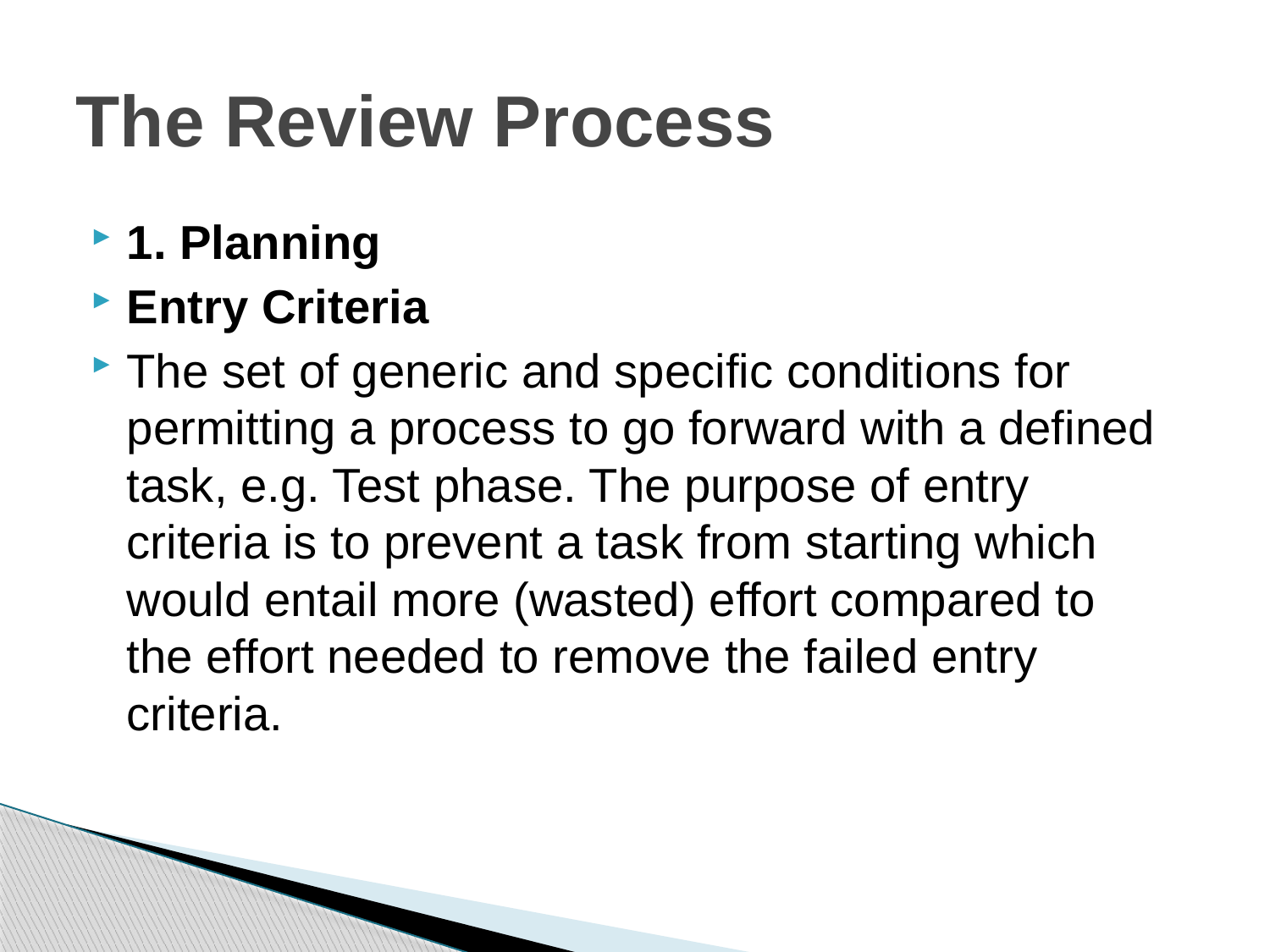

# The Review Process
1. Planning
Entry Criteria
The set of generic and specific conditions for permitting a process to go forward with a defined task, e.g. Test phase. The purpose of entry criteria is to prevent a task from starting which would entail more (wasted) effort compared to the effort needed to remove the failed entry criteria.